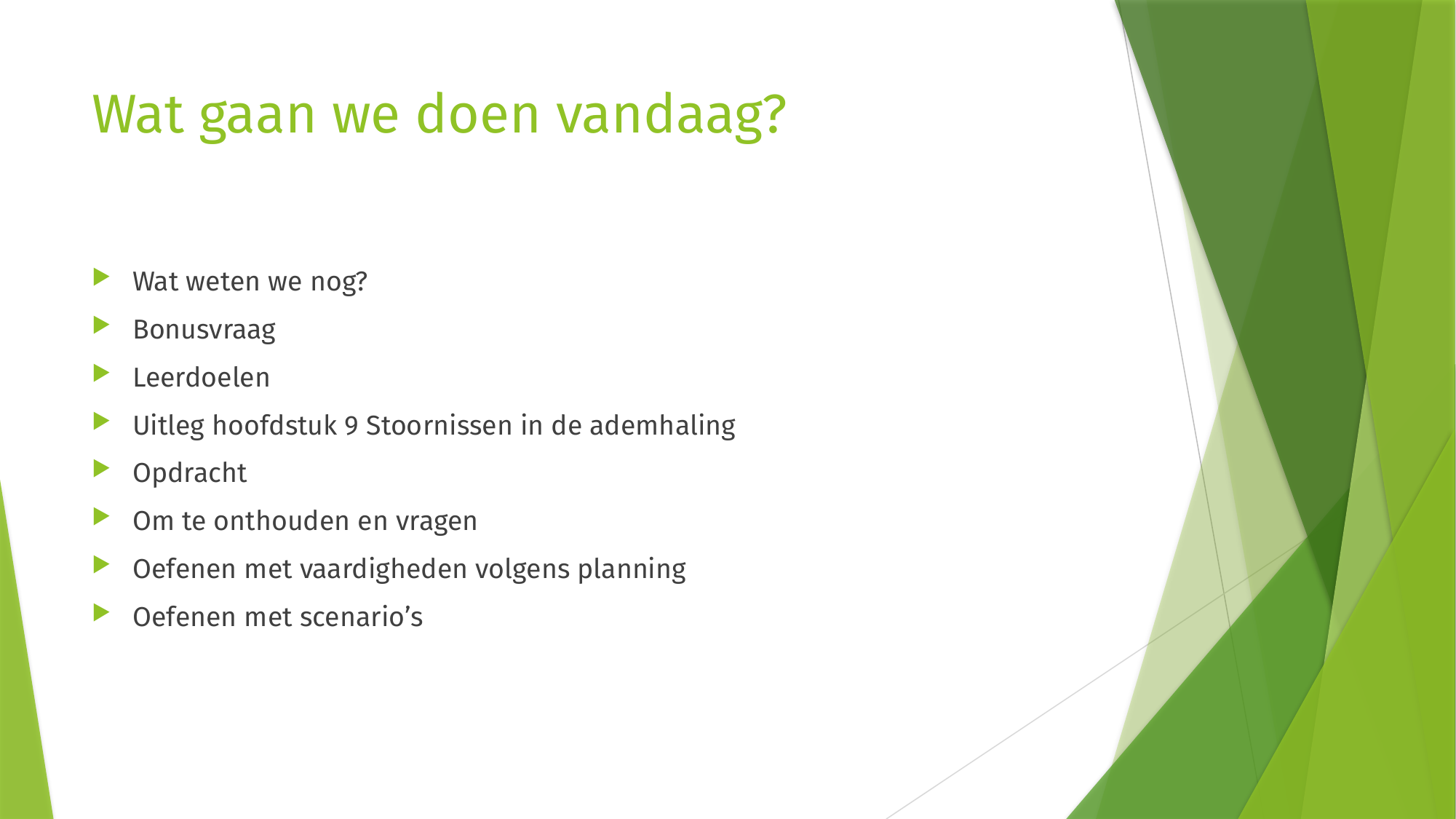

# Wat gaan we doen vandaag?
Wat weten we nog?
Bonusvraag
Leerdoelen
Uitleg hoofdstuk 9 Stoornissen in de ademhaling
Opdracht
Om te onthouden en vragen
Oefenen met vaardigheden volgens planning
Oefenen met scenario’s